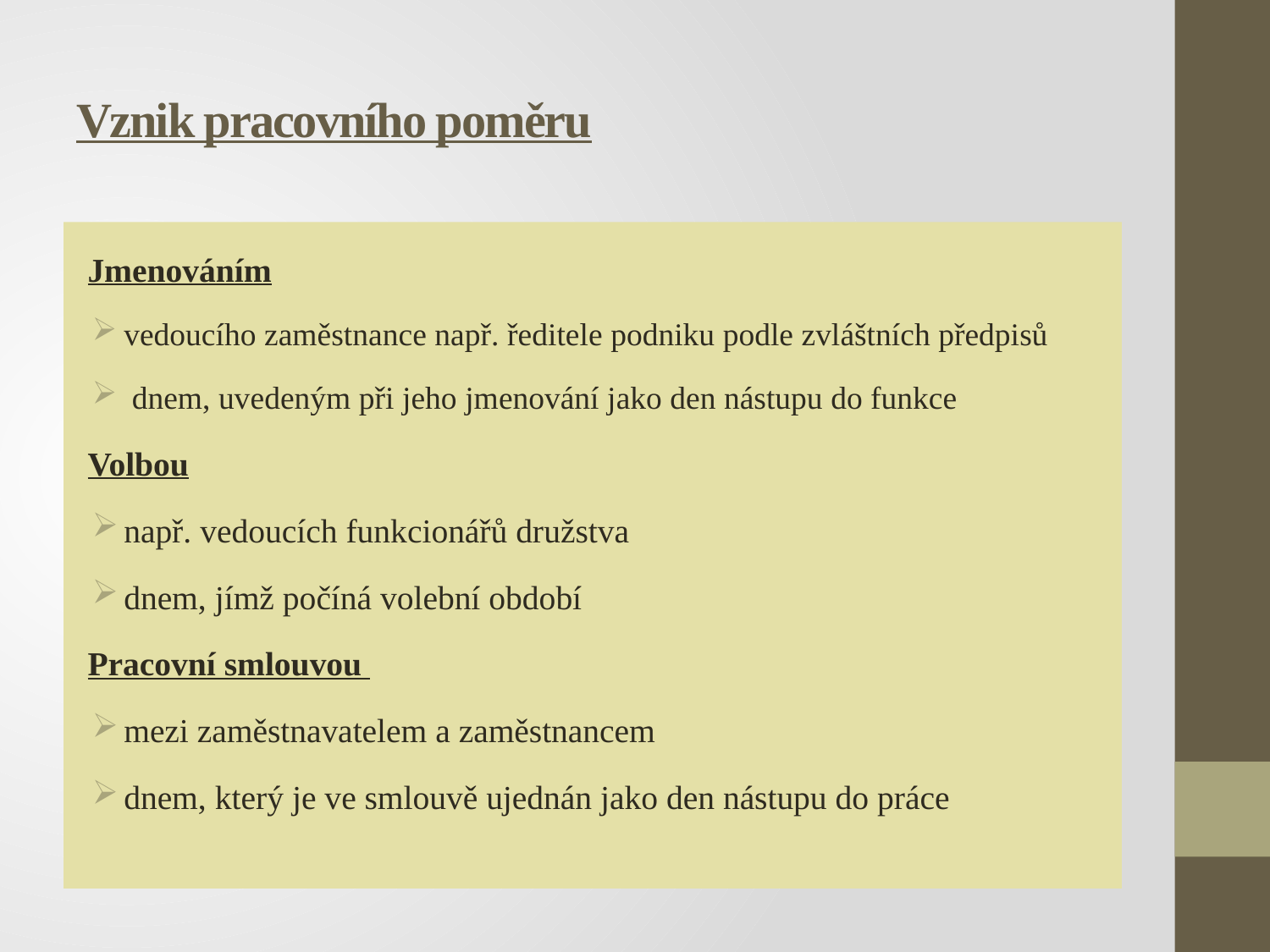

# Vznik pracovního poměru
Jmenováním
vedoucího zaměstnance např. ředitele podniku podle zvláštních předpisů
 dnem, uvedeným při jeho jmenování jako den nástupu do funkce
Volbou
např. vedoucích funkcionářů družstva
dnem, jímž počíná volební období
Pracovní smlouvou
mezi zaměstnavatelem a zaměstnancem
dnem, který je ve smlouvě ujednán jako den nástupu do práce